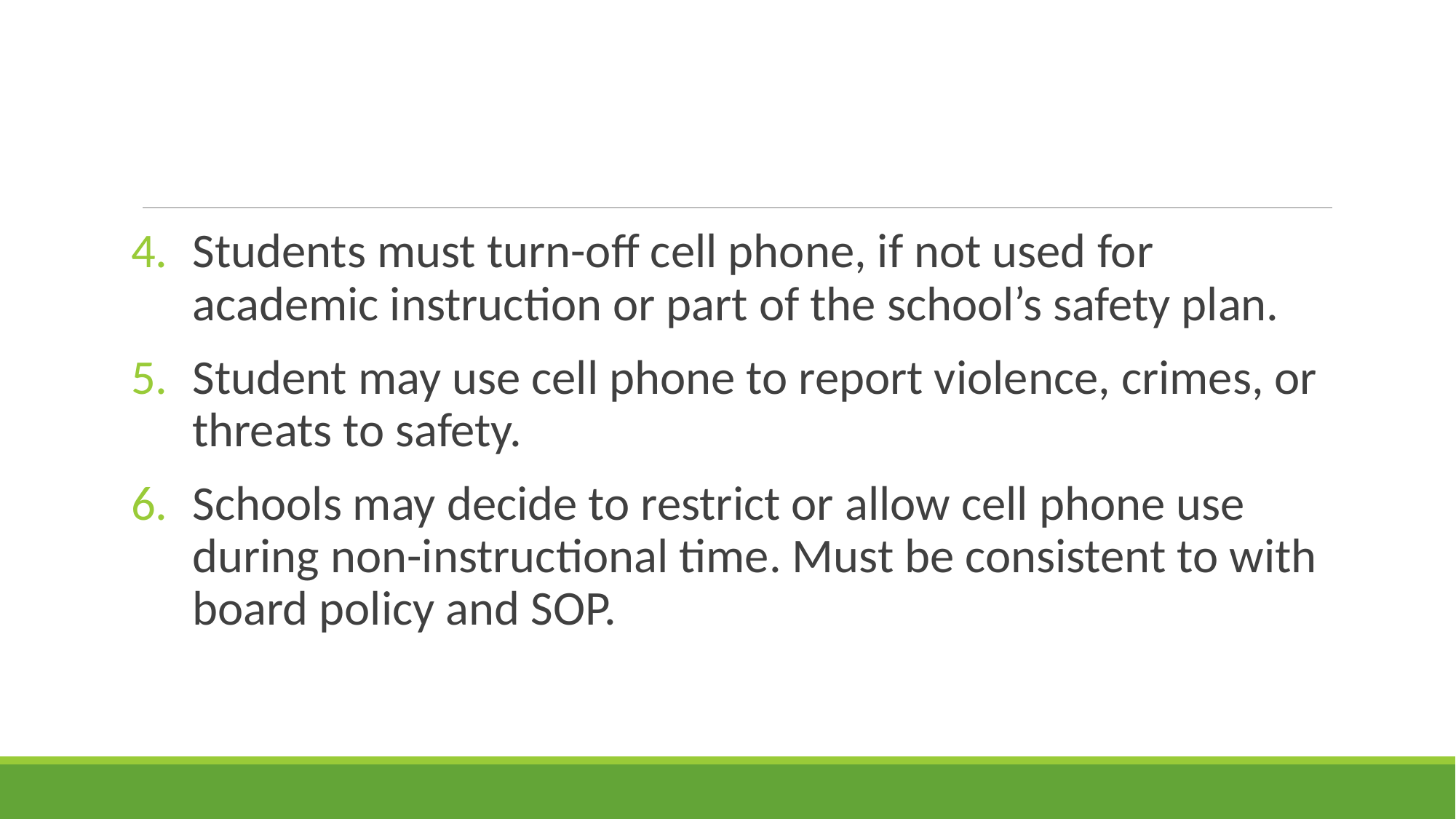

#
Students must turn-off cell phone, if not used for academic instruction or part of the school’s safety plan.
Student may use cell phone to report violence, crimes, or threats to safety.
Schools may decide to restrict or allow cell phone use during non-instructional time. Must be consistent to with board policy and SOP.